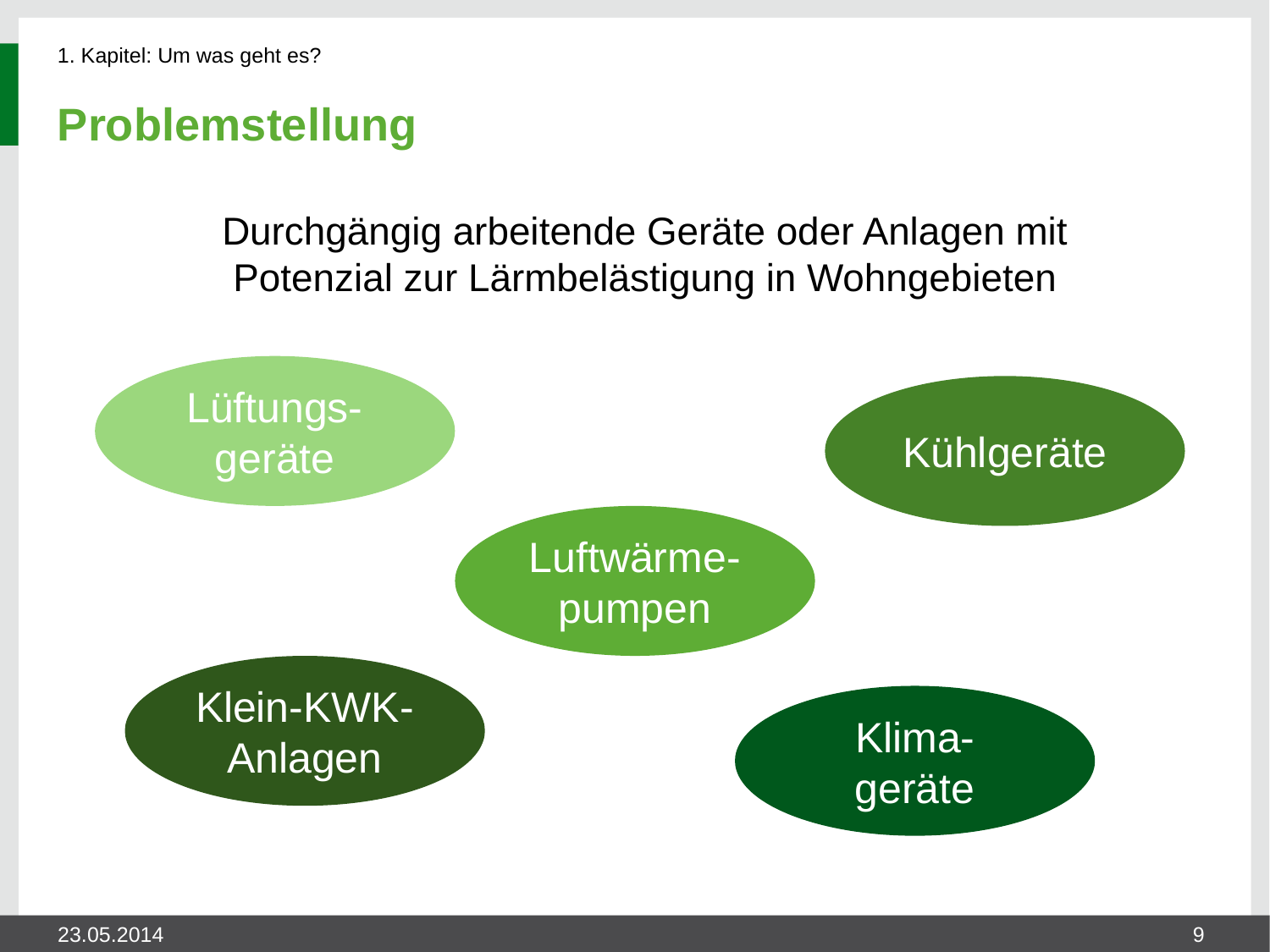

1. Kapitel: Um was geht es?

# Problemstellung
Durchgängig arbeitende Geräte oder Anlagen mit Potenzial zur Lärmbelästigung in Wohngebieten

Lüftungs-geräte

Kühlgeräte
Luftwärme-pumpen

Klein-KWK-Anlagen

Klima-geräte
23.05.2014
9